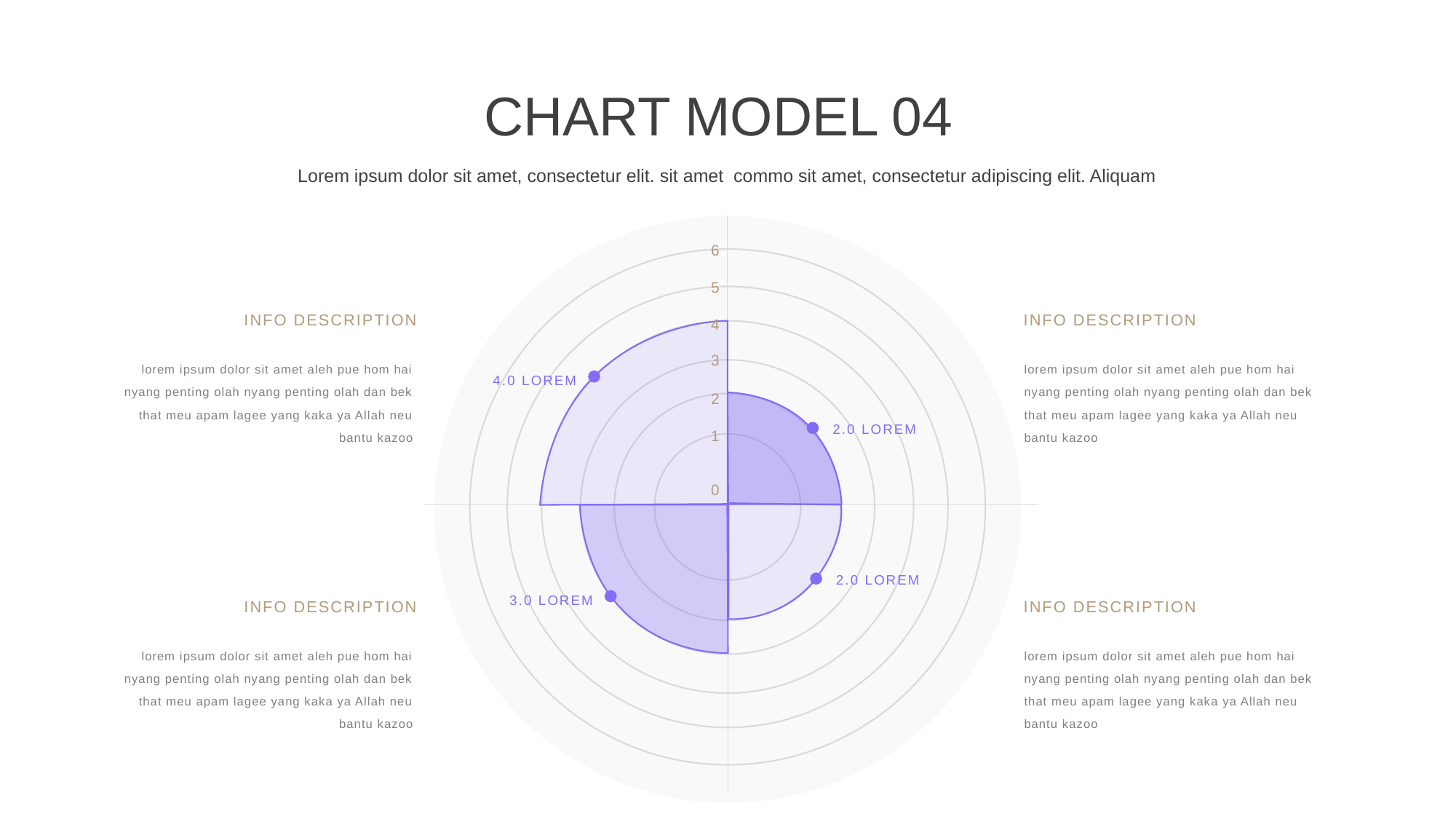

CHART MODEL 04
Lorem ipsum dolor sit amet, consectetur elit. sit amet  commo sit amet, consectetur adipiscing elit. Aliquam

6

5

Info Description
Info Description
4

3
lorem ipsum dolor sit amet aleh pue hom hai nyang penting olah nyang penting olah dan bek that meu apam lagee yang kaka ya Allah neu bantu kazoo
lorem ipsum dolor sit amet aleh pue hom hai nyang penting olah nyang penting olah dan bek that meu apam lagee yang kaka ya Allah neu bantu kazoo

4.0 LOREM

2

2.0 LOREM
1

0

2.0 LOREM

3.0 LOREM

Info Description
Info Description
lorem ipsum dolor sit amet aleh pue hom hai nyang penting olah nyang penting olah dan bek that meu apam lagee yang kaka ya Allah neu bantu kazoo
lorem ipsum dolor sit amet aleh pue hom hai nyang penting olah nyang penting olah dan bek that meu apam lagee yang kaka ya Allah neu bantu kazoo